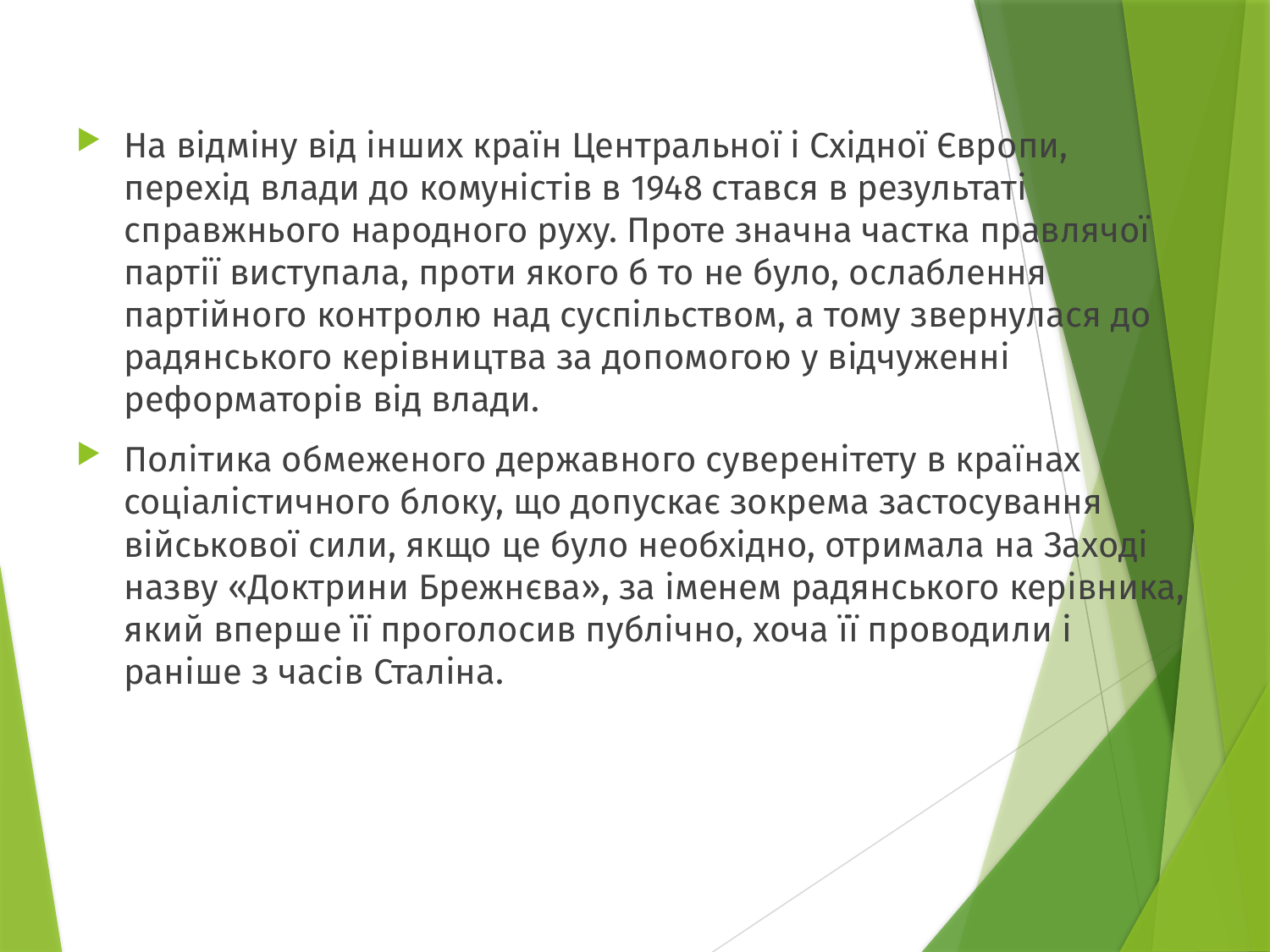

На відміну від інших країн Центральної і Східної Європи, перехід влади до комуністів в 1948 стався в результаті справжнього народного руху. Проте значна частка правлячої партії виступала, проти якого б то не було, ослаблення партійного контролю над суспільством, а тому звернулася до радянського керівництва за допомогою у відчуженні реформаторів від влади.
Політика обмеженого державного суверенітету в країнах соціалістичного блоку, що допускає зокрема застосування військової сили, якщо це було необхідно, отримала на Заході назву «Доктрини Брежнєва», за іменем радянського керівника, який вперше її проголосив публічно, хоча її проводили і раніше з часів Сталіна.